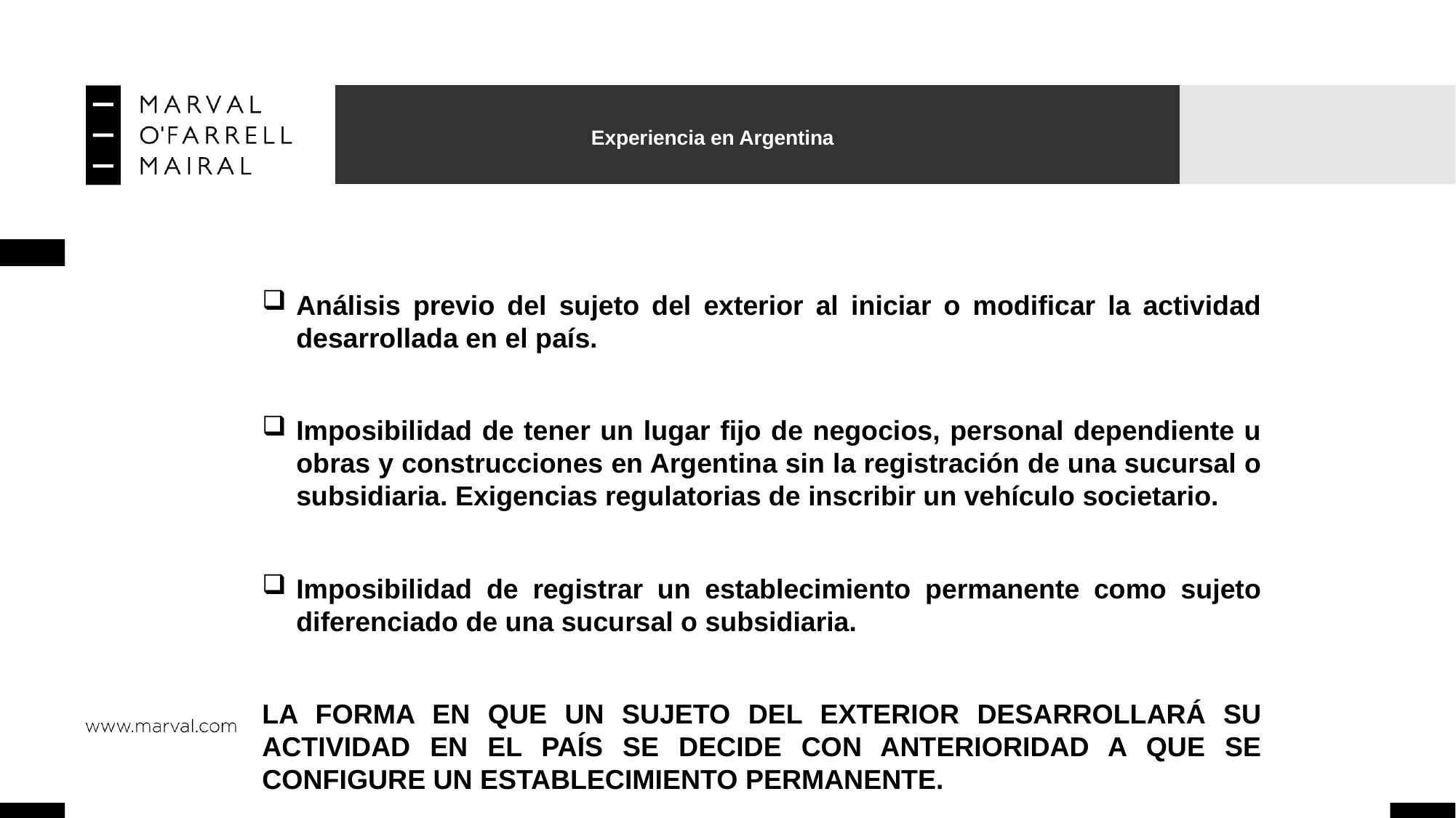

# Experiencia en Argentina

Análisis previo del sujeto del exterior al iniciar o modificar la actividad desarrollada en el país.

Imposibilidad de tener un lugar fijo de negocios, personal dependiente u obras y construcciones en Argentina sin la registración de una sucursal o subsidiaria. Exigencias regulatorias de inscribir un vehículo societario.

Imposibilidad de registrar un establecimiento permanente como sujeto diferenciado de una sucursal o subsidiaria.

LA FORMA EN QUE UN SUJETO DEL EXTERIOR DESARROLLARÁ SU ACTIVIDAD EN EL PAÍS SE DECIDE CON ANTERIORIDAD A QUE SE CONFIGURE UN ESTABLECIMIENTO PERMANENTE.